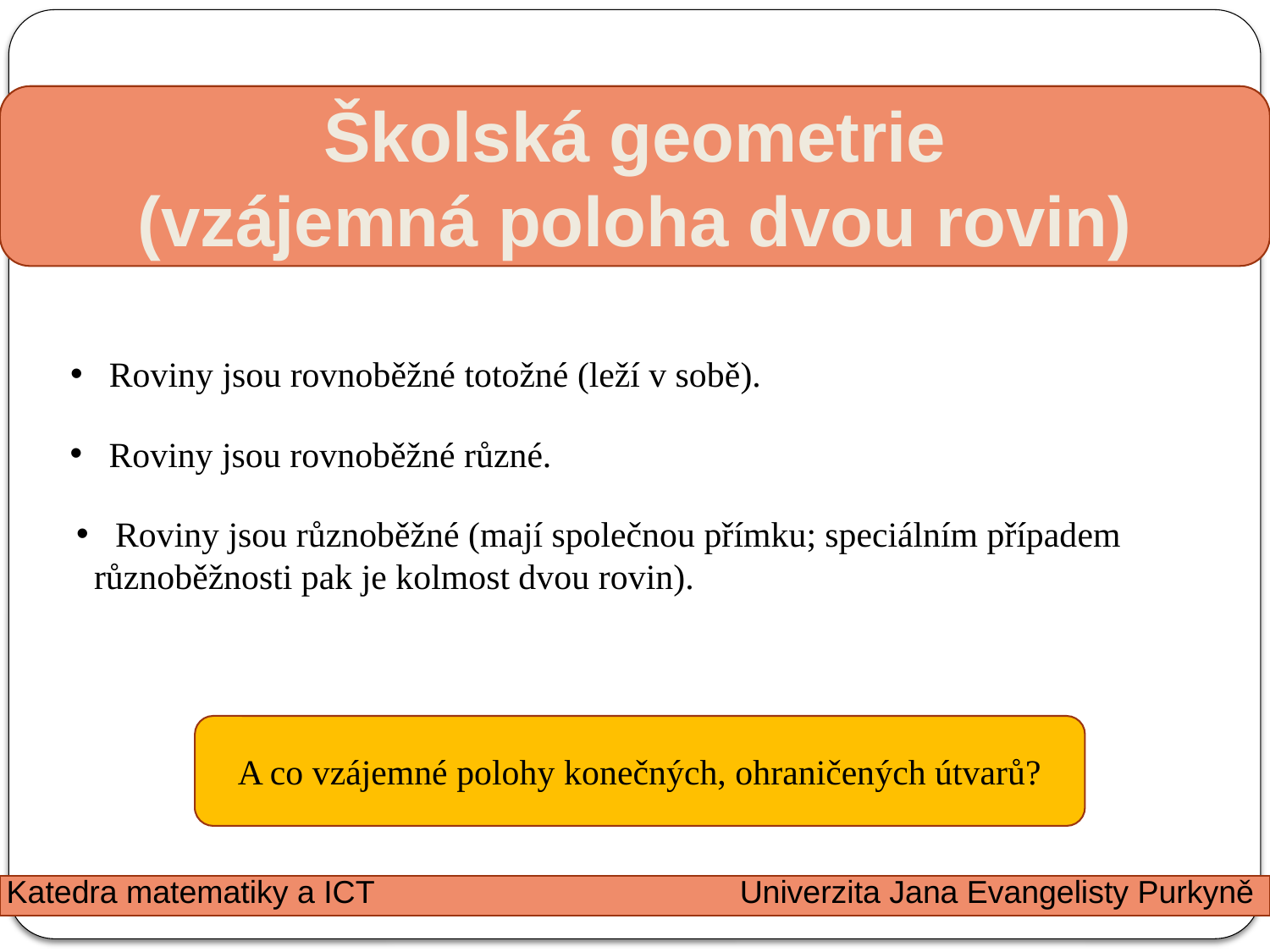

Školská geometrie
(vzájemná poloha dvou rovin)
 Roviny jsou rovnoběžné totožné (leží v sobě).
 Roviny jsou rovnoběžné různé.
 Roviny jsou různoběžné (mají společnou přímku; speciálním případem
  různoběžnosti pak je kolmost dvou rovin).
A co vzájemné polohy konečných, ohraničených útvarů?
Katedra matematiky a ICT
Univerzita Jana Evangelisty Purkyně